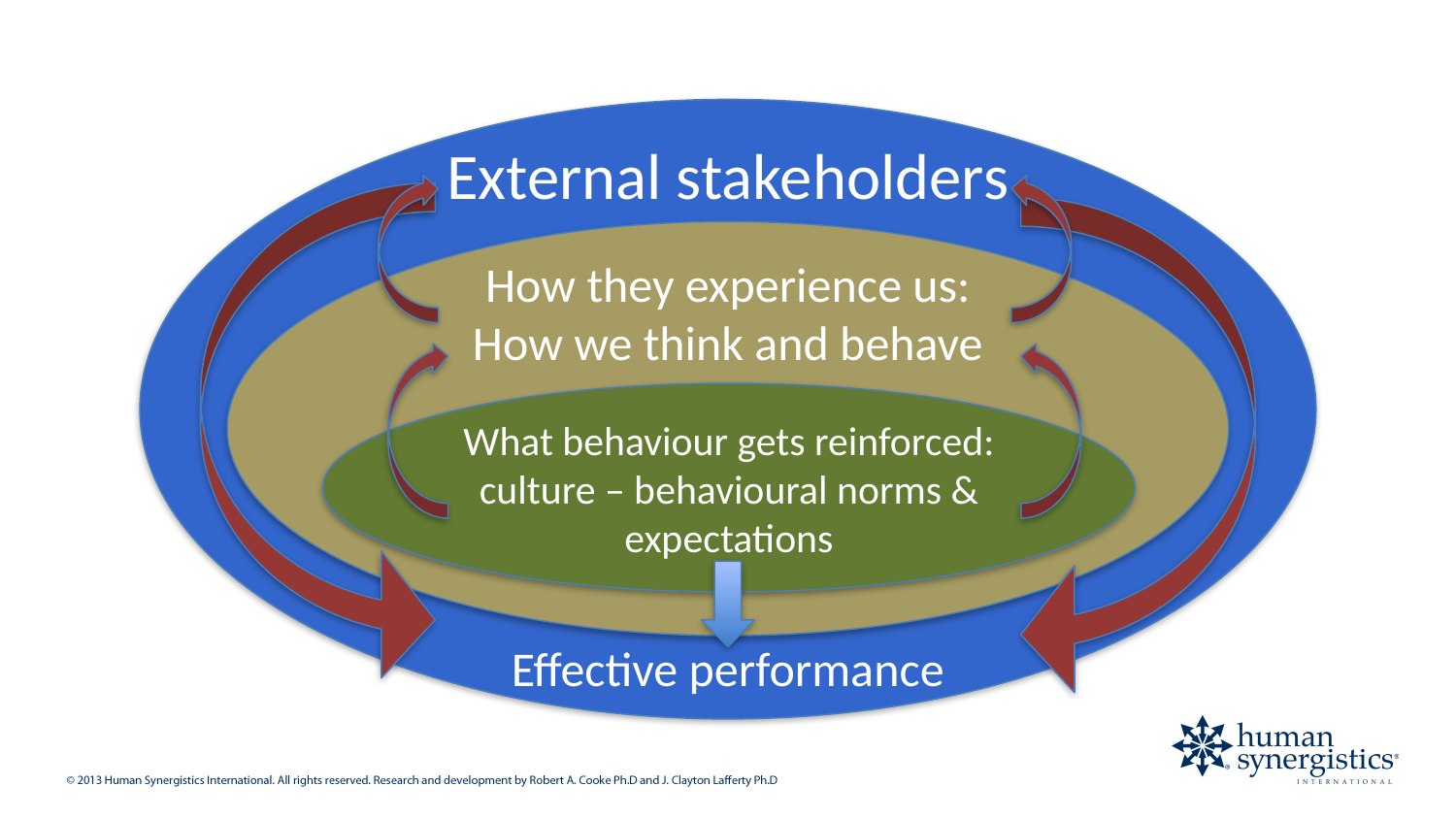

External stakeholders

How they experience us:
How we think and behave

What behaviour gets reinforced: culture – behavioural norms & expectations

Effective performance